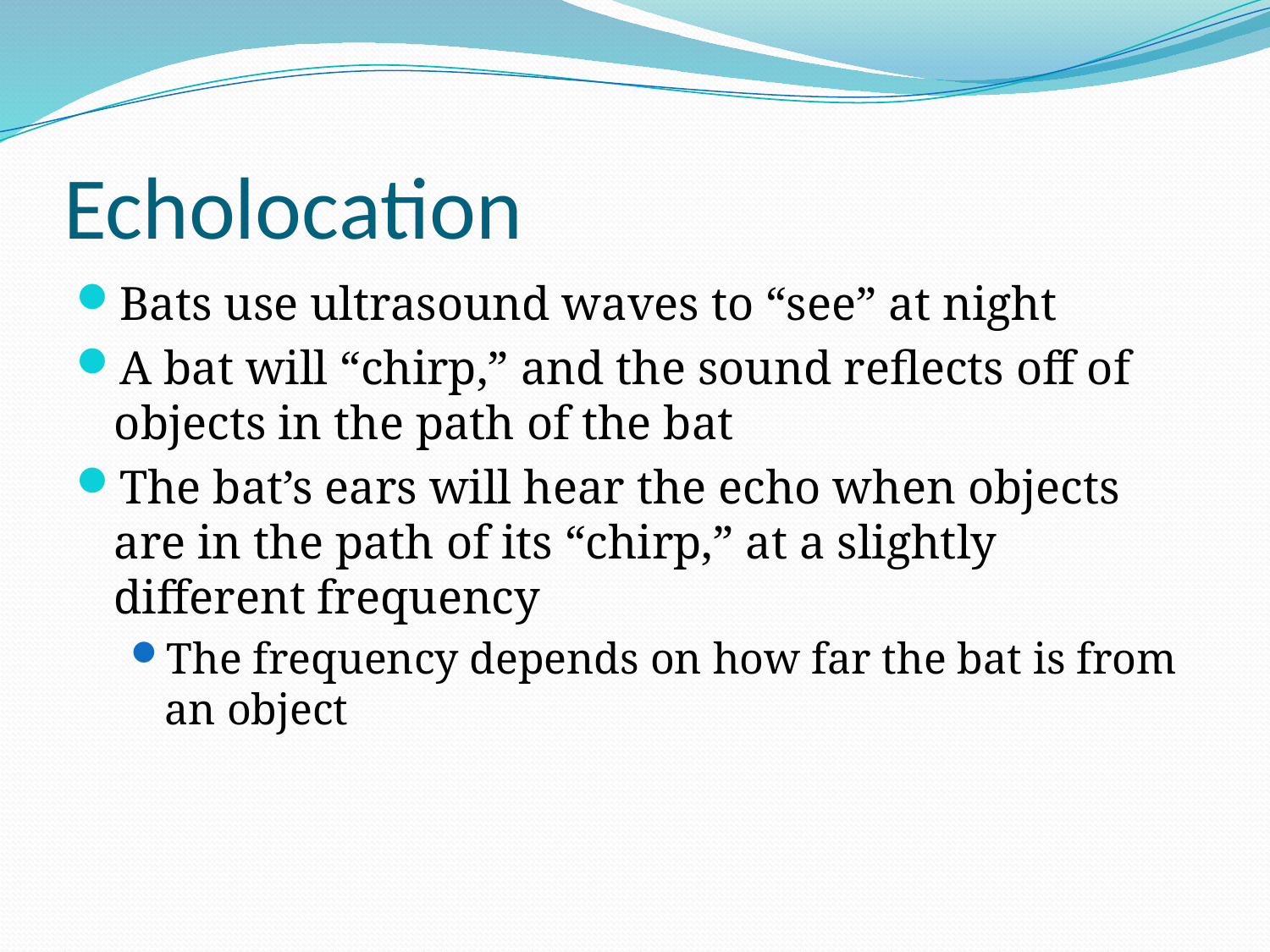

# Echolocation
Bats use ultrasound waves to “see” at night
A bat will “chirp,” and the sound reflects off of objects in the path of the bat
The bat’s ears will hear the echo when objects are in the path of its “chirp,” at a slightly different frequency
The frequency depends on how far the bat is from an object